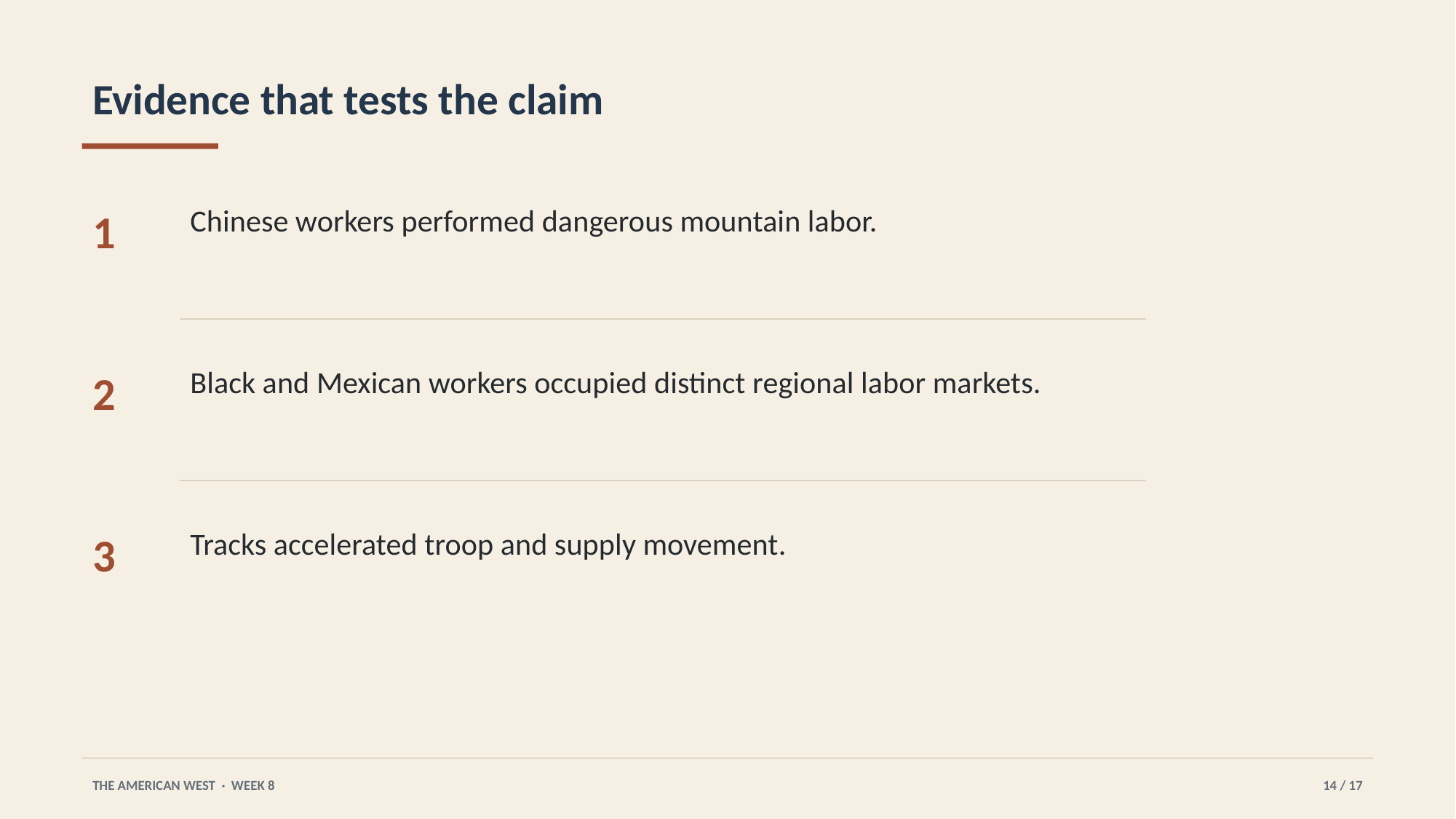

Evidence that tests the claim

Chinese workers performed dangerous mountain labor.
1

Black and Mexican workers occupied distinct regional labor markets.
2

Tracks accelerated troop and supply movement.
3

THE AMERICAN WEST  ·  WEEK 8
14 / 17